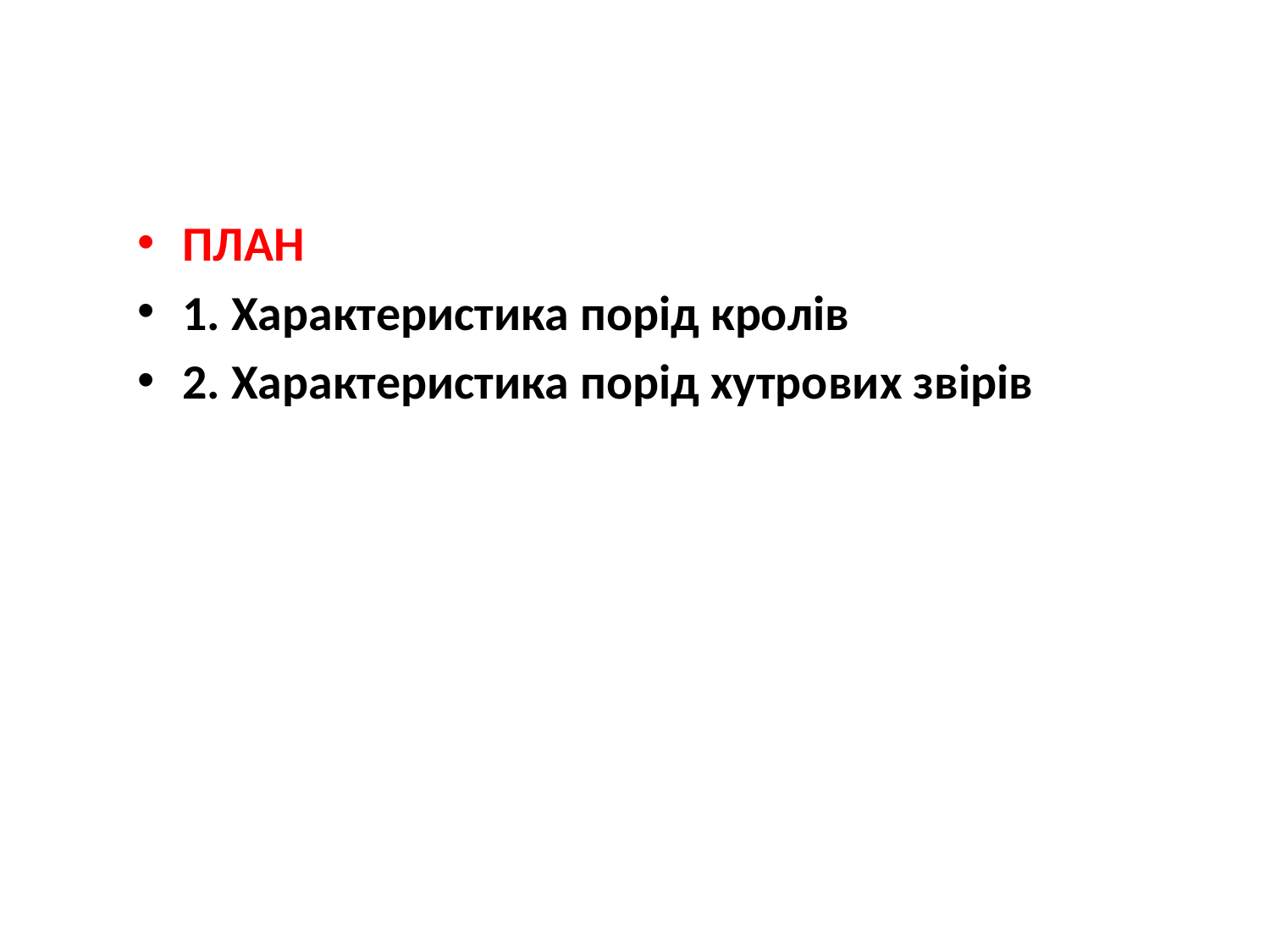

ПЛАН
1. Характеристика порід кролів
2. Характеристика порід хутрових звірів